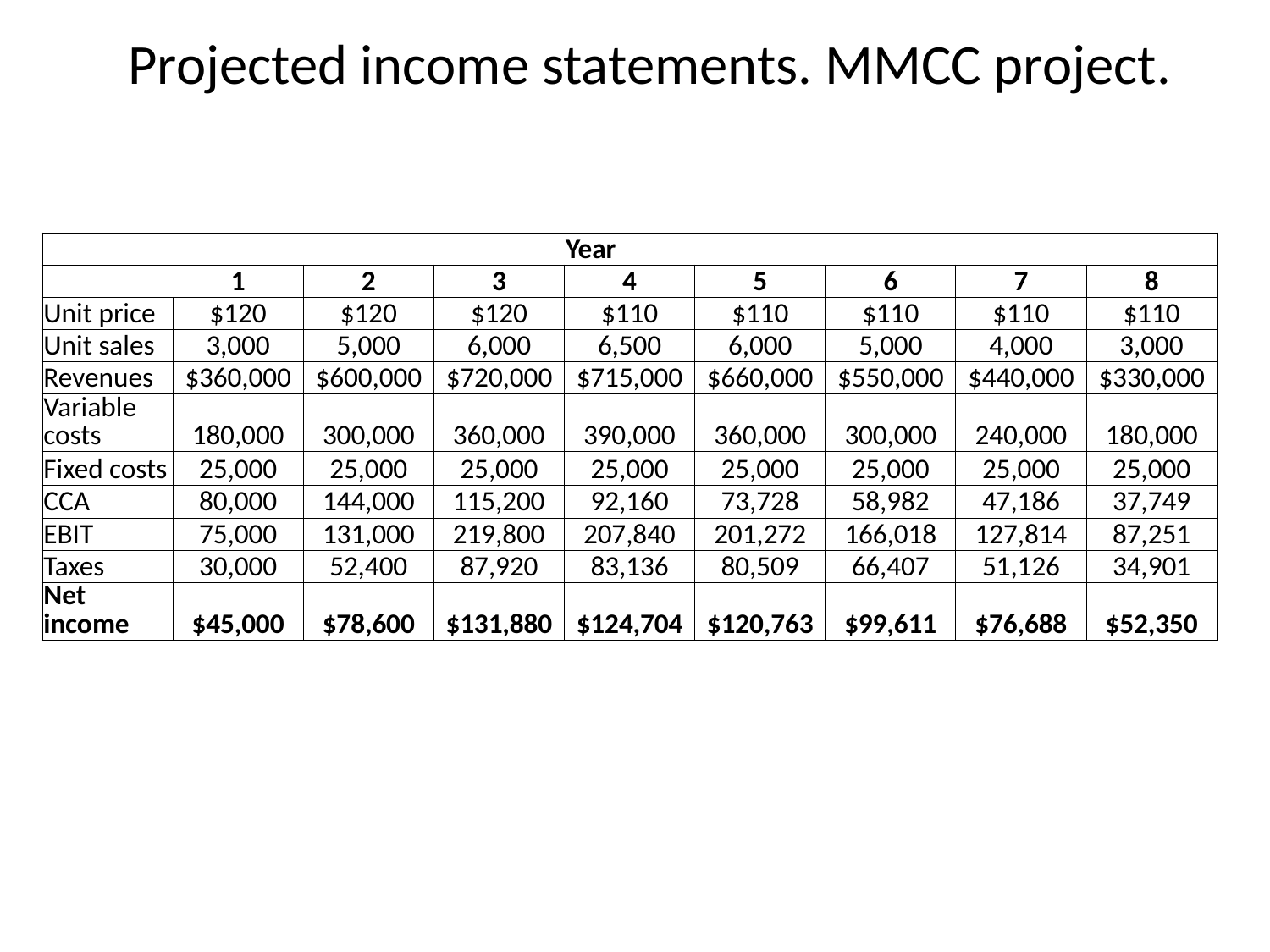

# Projected income statements. MMCC project.
|  |  |  |  | Year |  |  |  |  |
| --- | --- | --- | --- | --- | --- | --- | --- | --- |
|  | 1 | 2 | 3 | 4 | 5 | 6 | 7 | 8 |
| Unit price | $120 | $120 | $120 | $110 | $110 | $110 | $110 | $110 |
| Unit sales | 3,000 | 5,000 | 6,000 | 6,500 | 6,000 | 5,000 | 4,000 | 3,000 |
| Revenues | $360,000 | $600,000 | $720,000 | $715,000 | $660,000 | $550,000 | $440,000 | $330,000 |
| Variable costs | 180,000 | 300,000 | 360,000 | 390,000 | 360,000 | 300,000 | 240,000 | 180,000 |
| Fixed costs | 25,000 | 25,000 | 25,000 | 25,000 | 25,000 | 25,000 | 25,000 | 25,000 |
| CCA | 80,000 | 144,000 | 115,200 | 92,160 | 73,728 | 58,982 | 47,186 | 37,749 |
| EBIT | 75,000 | 131,000 | 219,800 | 207,840 | 201,272 | 166,018 | 127,814 | 87,251 |
| Taxes | 30,000 | 52,400 | 87,920 | 83,136 | 80,509 | 66,407 | 51,126 | 34,901 |
| Net income | $45,000 | $78,600 | $131,880 | $124,704 | $120,763 | $99,611 | $76,688 | $52,350 |